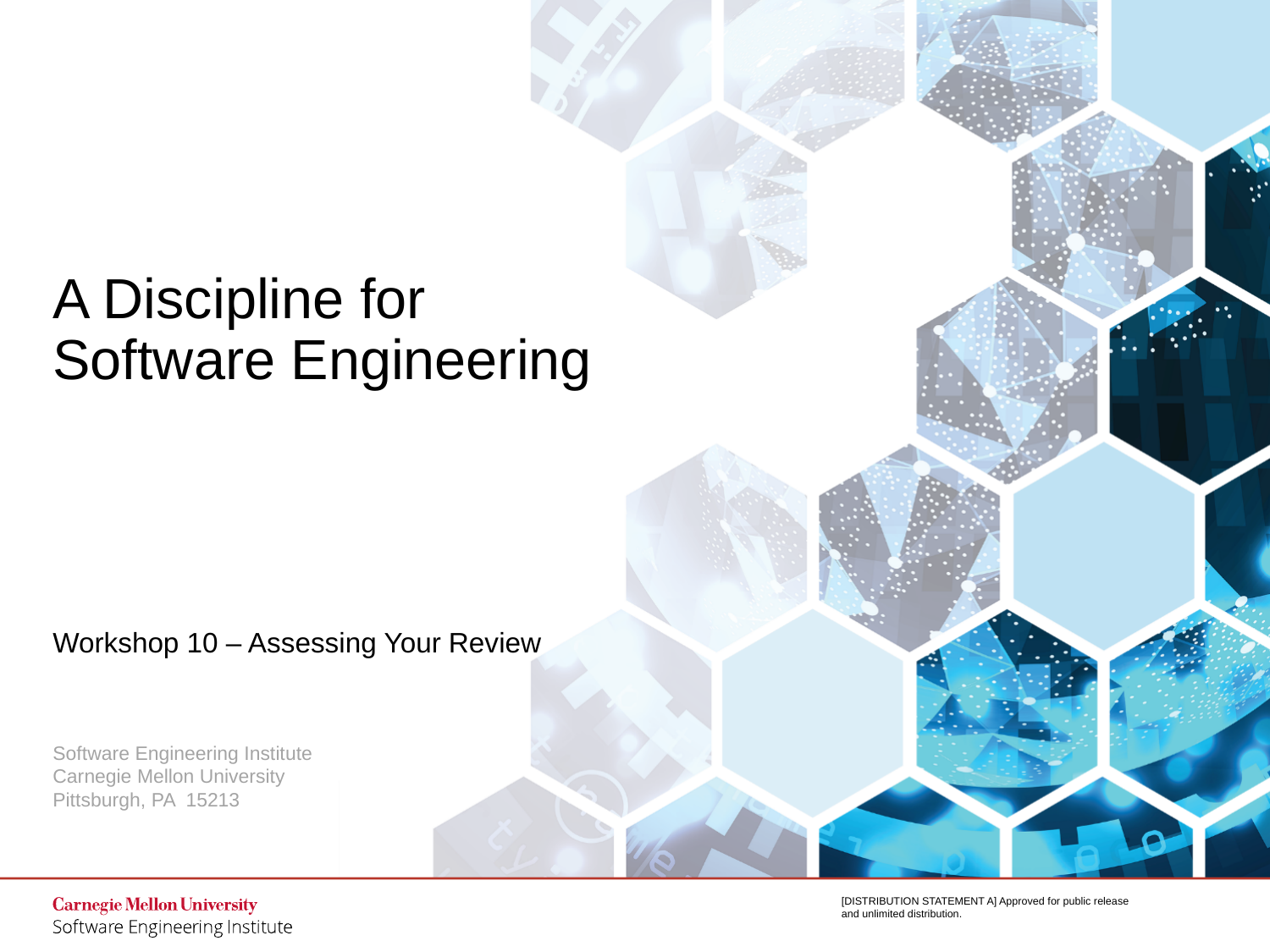

# A Discipline for Software Engineering
Workshop 10 – Assessing Your Review